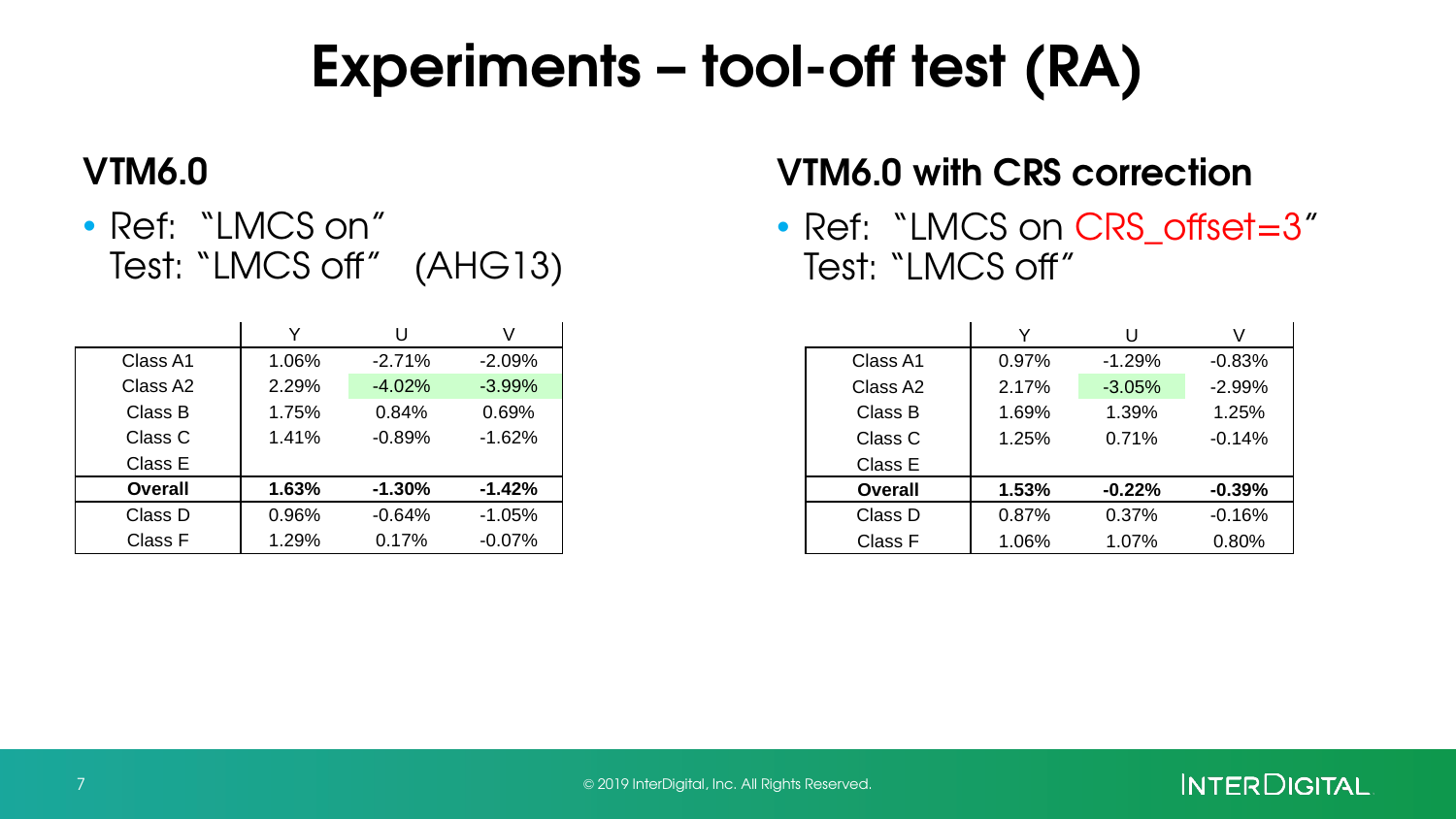

# Experiments – tool-off test (RA)
VTM6.0
Ref:  “LMCS on”
Test: “LMCS off”   (AHG13)

VTM6.0 with CRS correction
Ref:  “LMCS on CRS_offset=3”
Test: “LMCS off”

|  | Y | U | V |
| --- | --- | --- | --- |
| Class A1 | 0.97% | -1.29% | -0.83% |
| Class A2 | 2.17% | -3.05% | -2.99% |
| Class B | 1.69% | 1.39% | 1.25% |
| Class C | 1.25% | 0.71% | -0.14% |
| Class E |  |  |  |
| Overall | 1.53% | -0.22% | -0.39% |
| Class D | 0.87% | 0.37% | -0.16% |
| Class F | 1.06% | 1.07% | 0.80% |
|  | Y | U | V |
| --- | --- | --- | --- |
| Class A1 | 1.06% | -2.71% | -2.09% |
| Class A2 | 2.29% | -4.02% | -3.99% |
| Class B | 1.75% | 0.84% | 0.69% |
| Class C | 1.41% | -0.89% | -1.62% |
| Class E |  |  |  |
| Overall | 1.63% | -1.30% | -1.42% |
| Class D | 0.96% | -0.64% | -1.05% |
| Class F | 1.29% | 0.17% | -0.07% |
7
© 2019 InterDigital, Inc. All Rights Reserved.